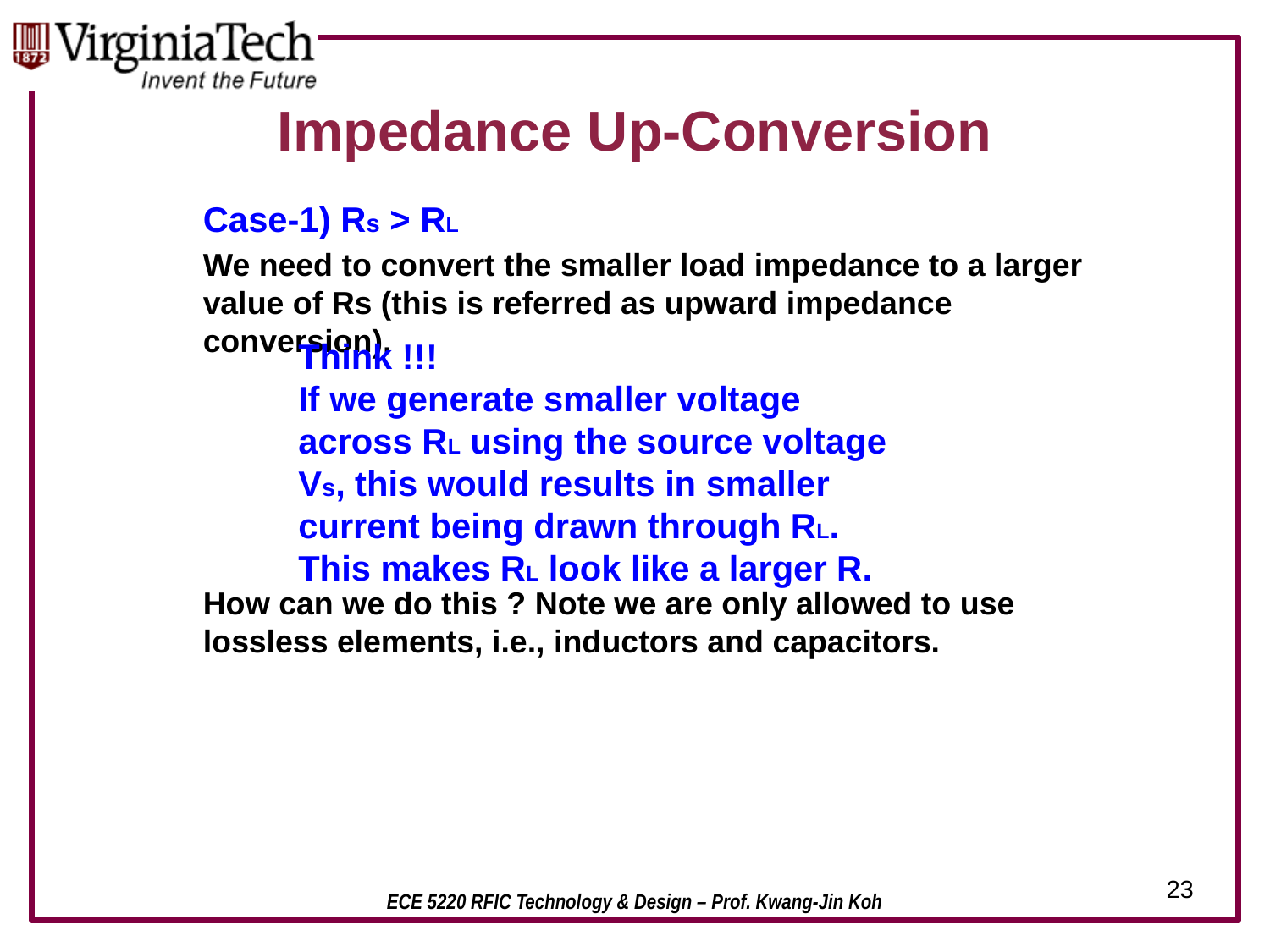

# Impedance Up-Conversion
Case-1) Rs > RL
We need to convert the smaller load impedance to a larger value of Rs (this is referred as upward impedance conversion).
Think !!!
If we generate smaller voltage across RL using the source voltage Vs, this would results in smaller current being drawn through RL. This makes RL look like a larger R.
How can we do this ? Note we are only allowed to use lossless elements, i.e., inductors and capacitors.
23